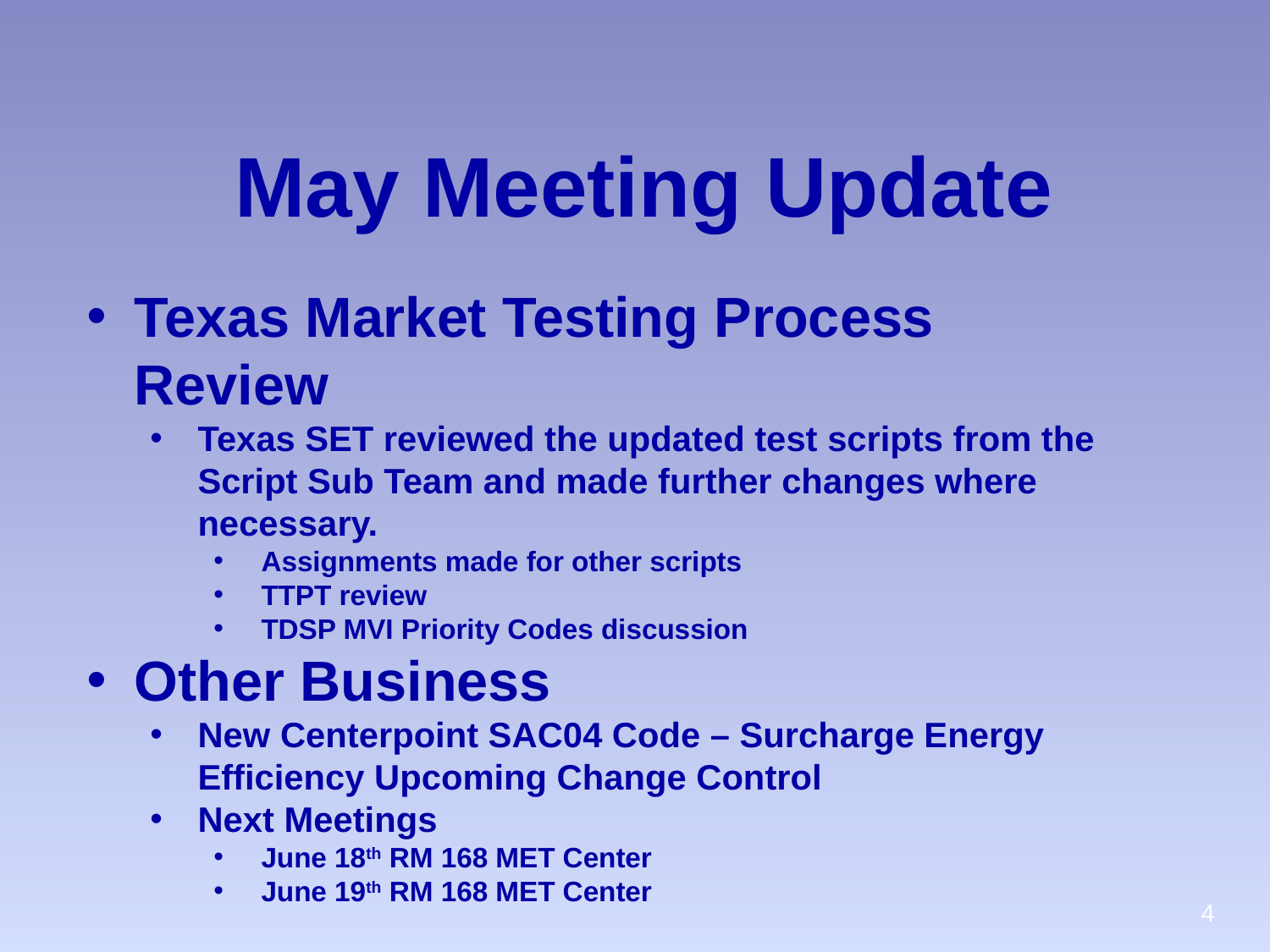

May Meeting Update
Texas Market Testing Process Review
Texas SET reviewed the updated test scripts from the Script Sub Team and made further changes where necessary.
Assignments made for other scripts
TTPT review
TDSP MVI Priority Codes discussion
Other Business
New Centerpoint SAC04 Code – Surcharge Energy Efficiency Upcoming Change Control
Next Meetings
June 18th RM 168 MET Center
June 19th RM 168 MET Center
4